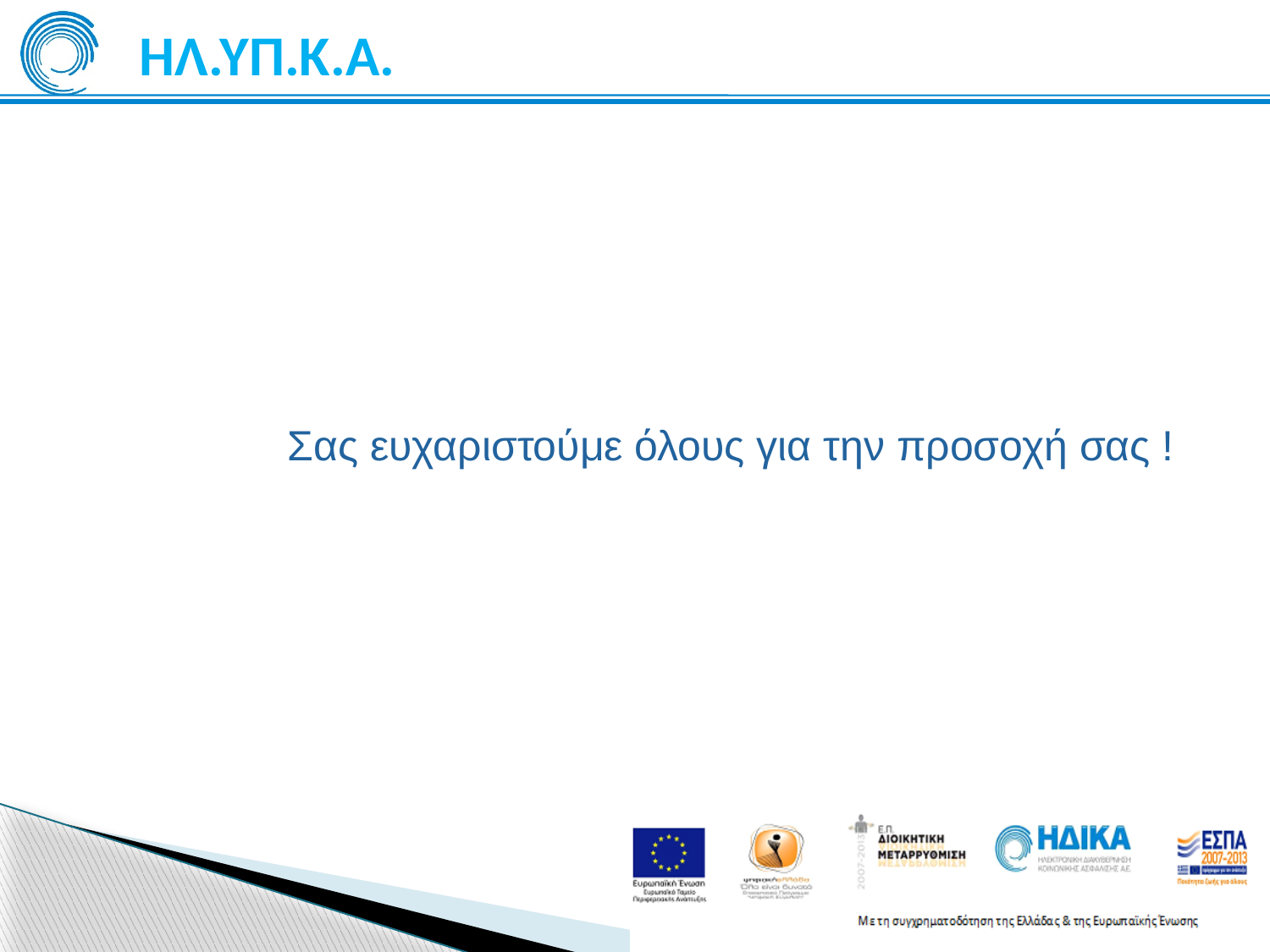

# ΗΛ.ΥΠ.Κ.Α.

Σας ευχαριστούμε όλους για την προσοχή σας !